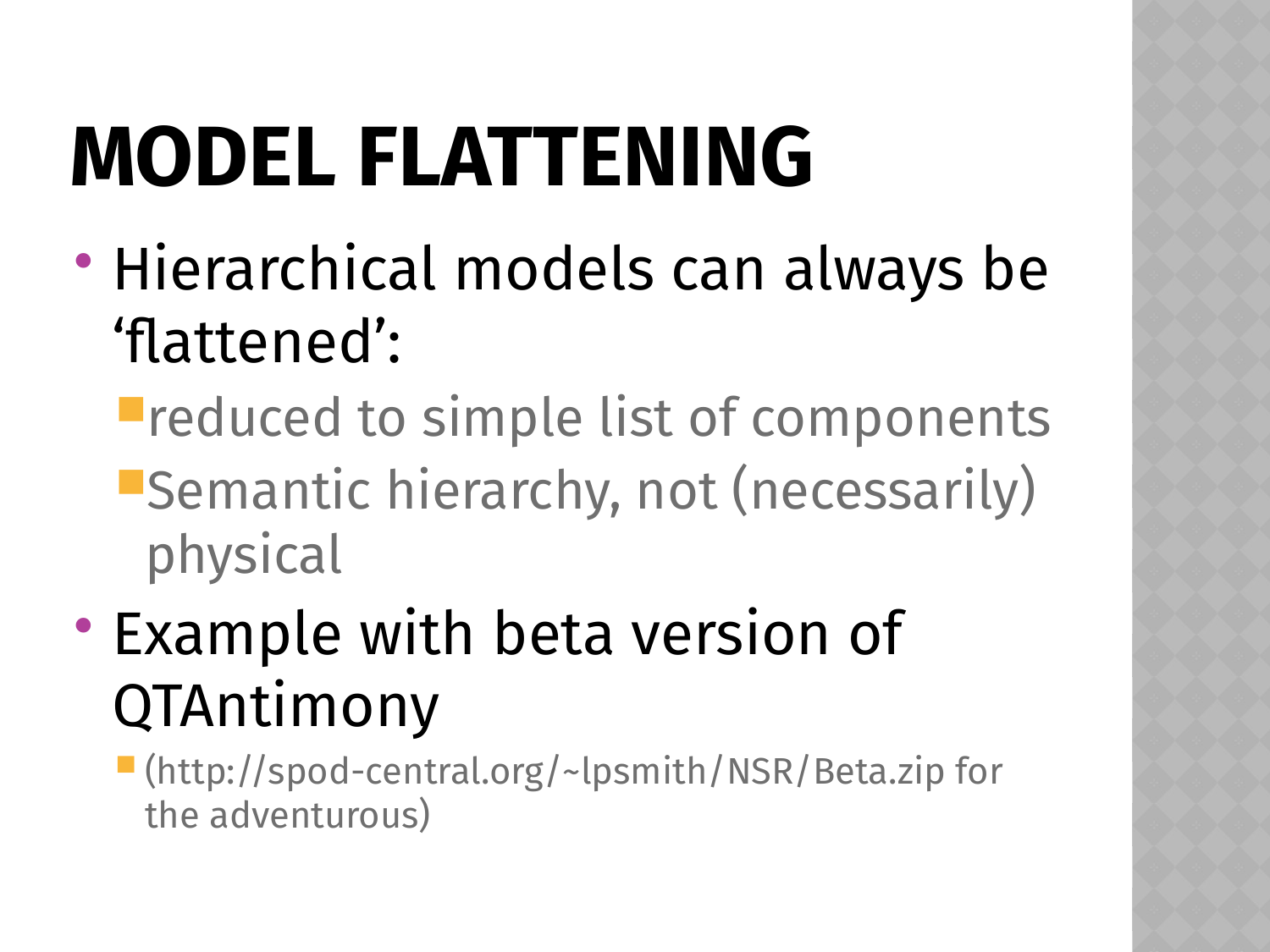

# Model flattening
Hierarchical models can always be ‘flattened’:
reduced to simple list of components
Semantic hierarchy, not (necessarily) physical
Example with beta version of QTAntimony
(http://spod-central.org/~lpsmith/NSR/Beta.zip for the adventurous)